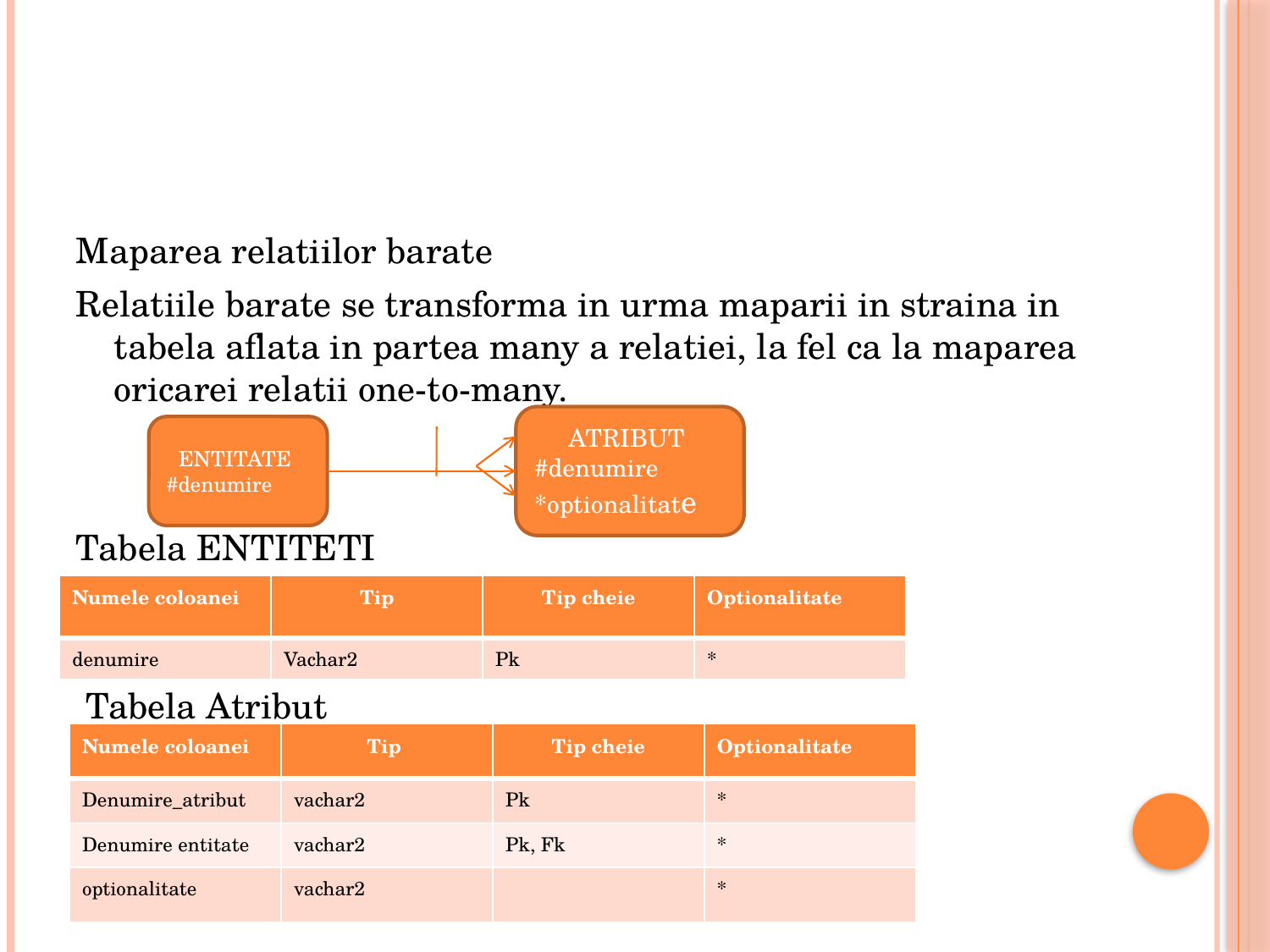

#
Maparea relatiilor barate
Relatiile barate se transforma in urma maparii in straina in tabela aflata in partea many a relatiei, la fel ca la maparea oricarei relatii one-to-many.

Tabela ENTITETI

 Tabela Atribut

ATRIBUT
#denumire
*optionalitate
ENTITATE
#denumire
| Numele coloanei | Tip | Tip cheie | Optionalitate |
| --- | --- | --- | --- |
| denumire | Vachar2 | Pk | \* |
| Numele coloanei | Tip | Tip cheie | Optionalitate |
| --- | --- | --- | --- |
| Denumire\_atribut | vachar2 | Pk | \* |
| Denumire entitate | vachar2 | Pk, Fk | \* |
| optionalitate | vachar2 |  | \* |